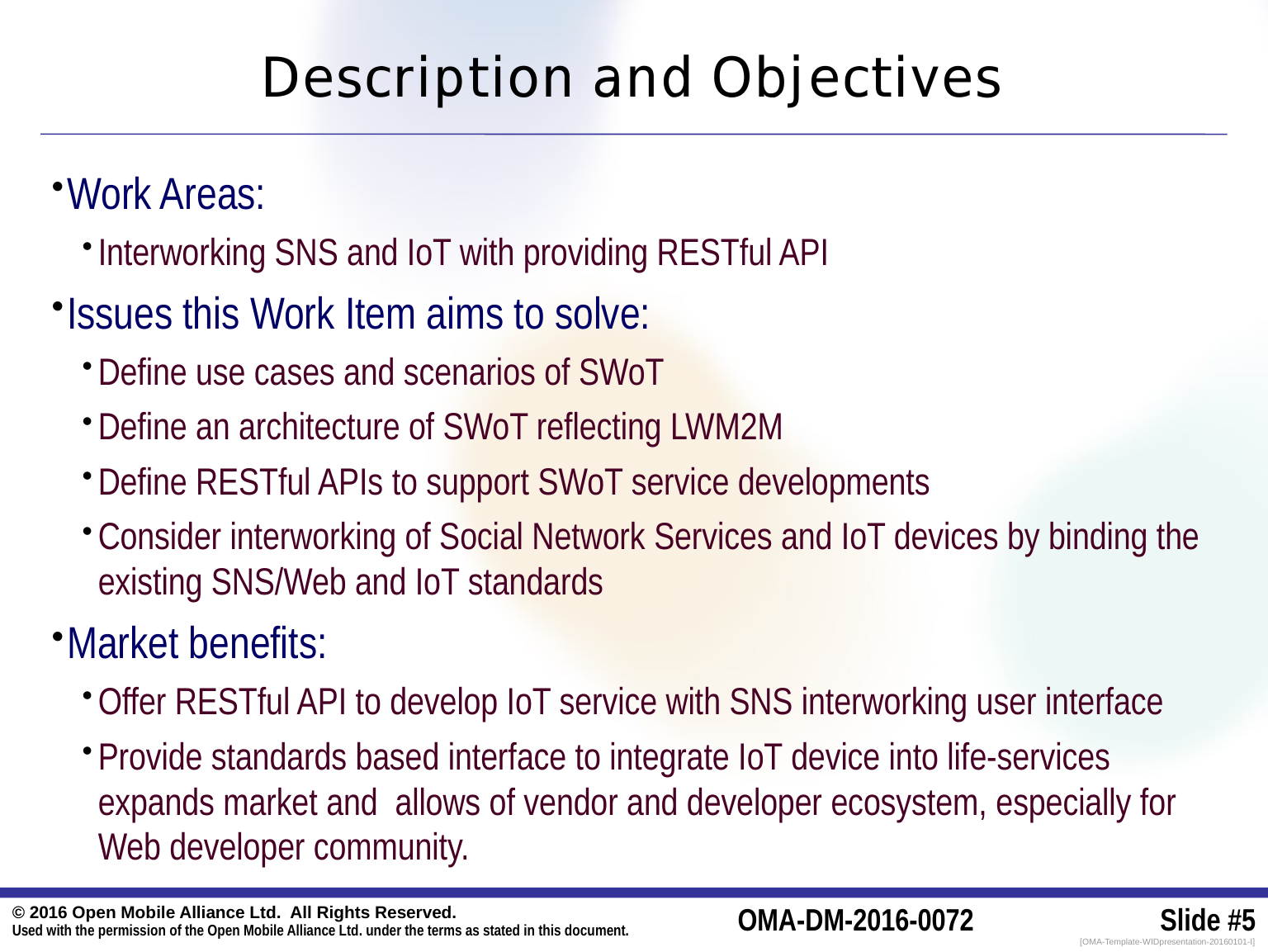

# Description and Objectives
Work Areas:
Interworking SNS and IoT with providing RESTful API
Issues this Work Item aims to solve:
Define use cases and scenarios of SWoT
Define an architecture of SWoT reflecting LWM2M
Define RESTful APIs to support SWoT service developments
Consider interworking of Social Network Services and IoT devices by binding the existing SNS/Web and IoT standards
Market benefits:
Offer RESTful API to develop IoT service with SNS interworking user interface
Provide standards based interface to integrate IoT device into life-services expands market and  allows of vendor and developer ecosystem, especially for Web developer community.